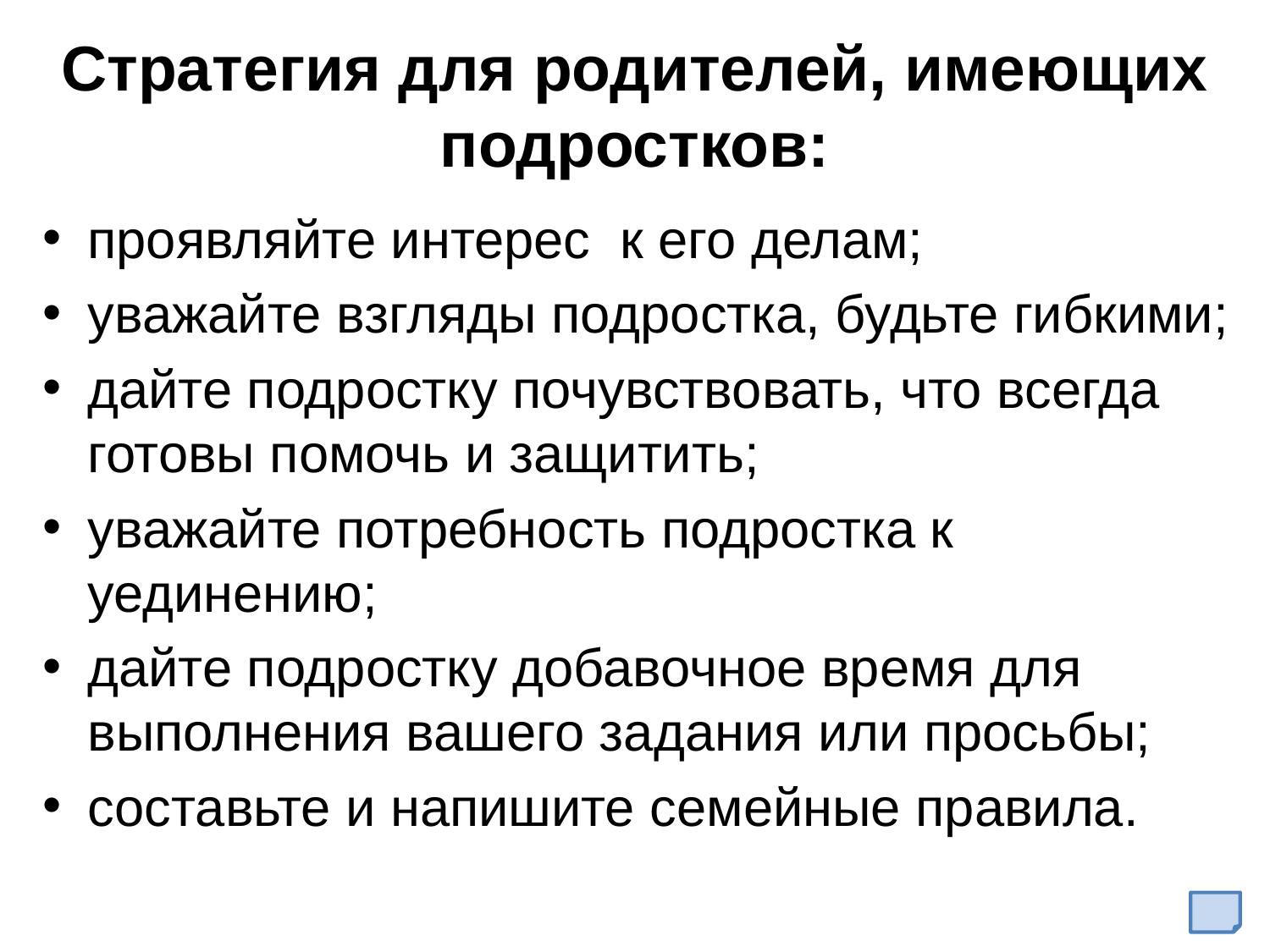

# Стратегия для родителей, имеющих подростков:
проявляйте интерес  к его делам;
уважайте взгляды подростка, будьте гибкими;
дайте подростку почувствовать, что всегда готовы помочь и защитить;
уважайте потребность подростка к уединению;
дайте подростку добавочное время для выполнения вашего задания или просьбы;
составьте и напишите семейные правила.